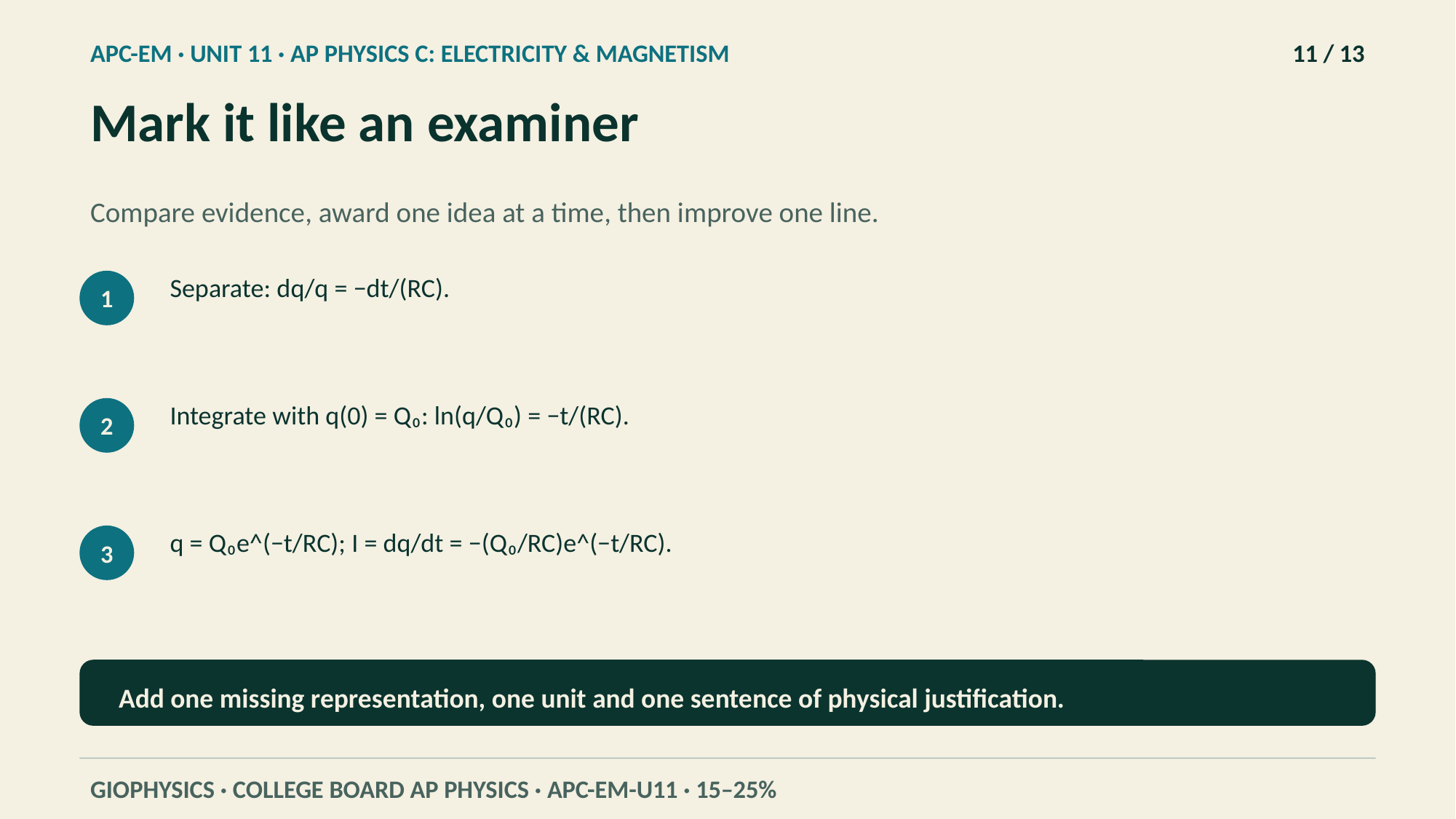

APC-EM · UNIT 11 · AP PHYSICS C: ELECTRICITY & MAGNETISM
11 / 13
Mark it like an examiner
Compare evidence, award one idea at a time, then improve one line.
Separate: dq/q = −dt/(RC).

1
Integrate with q(0) = Q₀: ln(q/Q₀) = −t/(RC).

2
q = Q₀e^(−t/RC); I = dq/dt = −(Q₀/RC)e^(−t/RC).

3

Add one missing representation, one unit and one sentence of physical justification.

GIOPHYSICS · COLLEGE BOARD AP PHYSICS · APC-EM-U11 · 15–25%